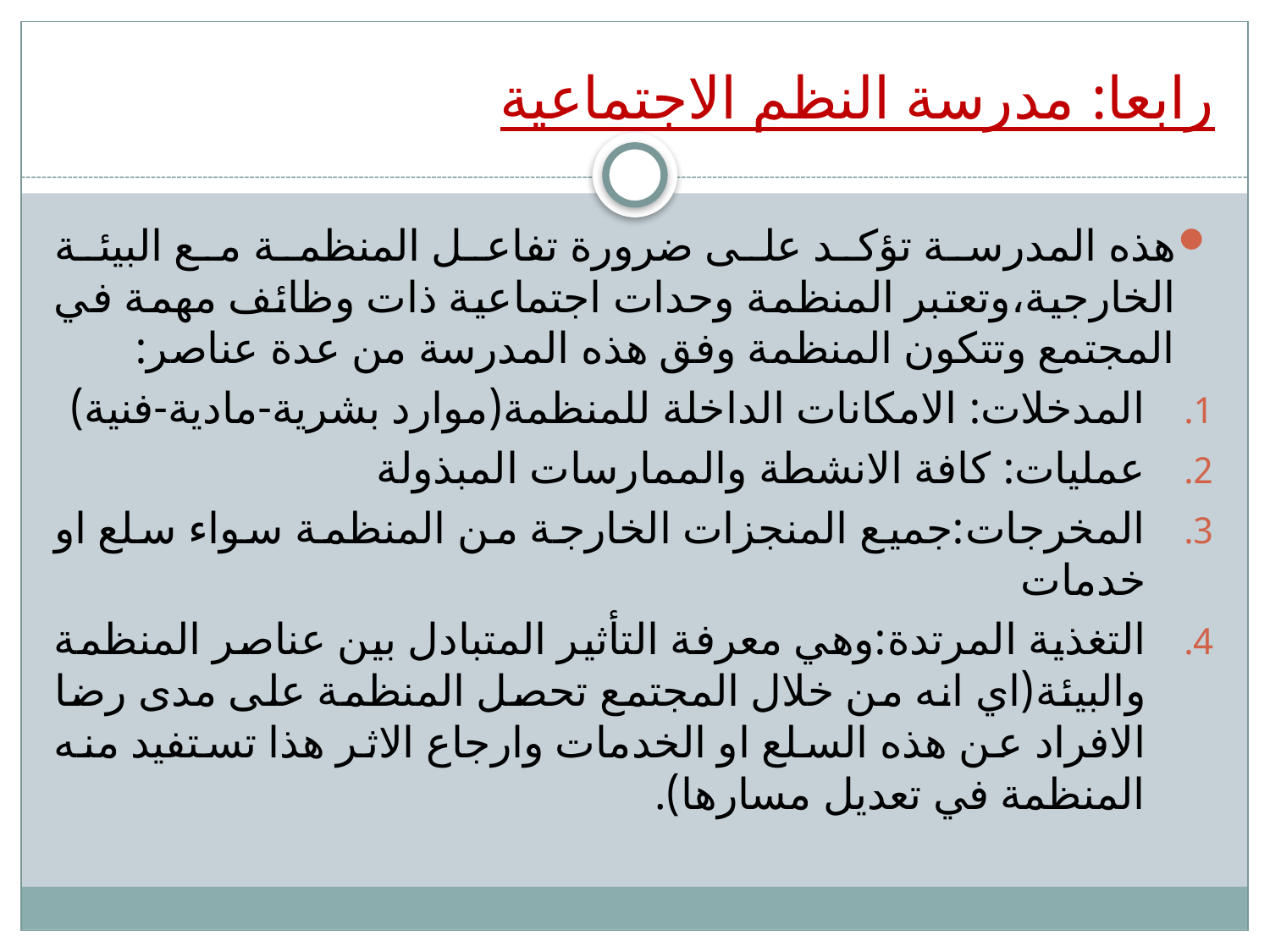

# رابعا: مدرسة النظم الاجتماعية
هذه المدرسة تؤكد على ضرورة تفاعل المنظمة مع البيئة الخارجية،وتعتبر المنظمة وحدات اجتماعية ذات وظائف مهمة في المجتمع وتتكون المنظمة وفق هذه المدرسة من عدة عناصر:
المدخلات: الامكانات الداخلة للمنظمة(موارد بشرية-مادية-فنية)
عمليات: كافة الانشطة والممارسات المبذولة
المخرجات:جميع المنجزات الخارجة من المنظمة سواء سلع او خدمات
التغذية المرتدة:وهي معرفة التأثير المتبادل بين عناصر المنظمة والبيئة(اي انه من خلال المجتمع تحصل المنظمة على مدى رضا الافراد عن هذه السلع او الخدمات وارجاع الاثر هذا تستفيد منه المنظمة في تعديل مسارها).